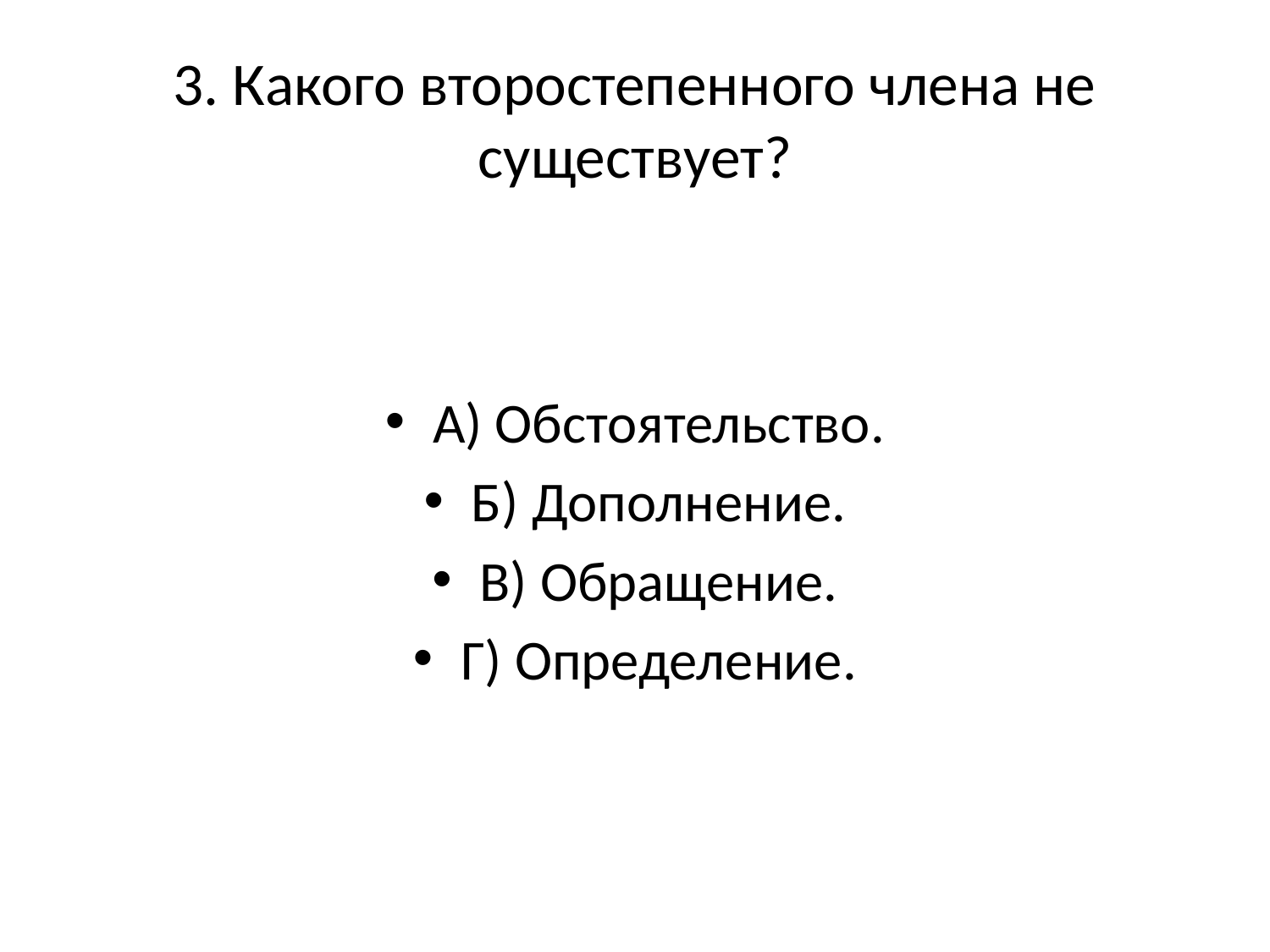

# 3. Какого второстепенного члена не существует?

А) Обстоятельство.
Б) Дополнение.
В) Обращение.
Г) Определение.